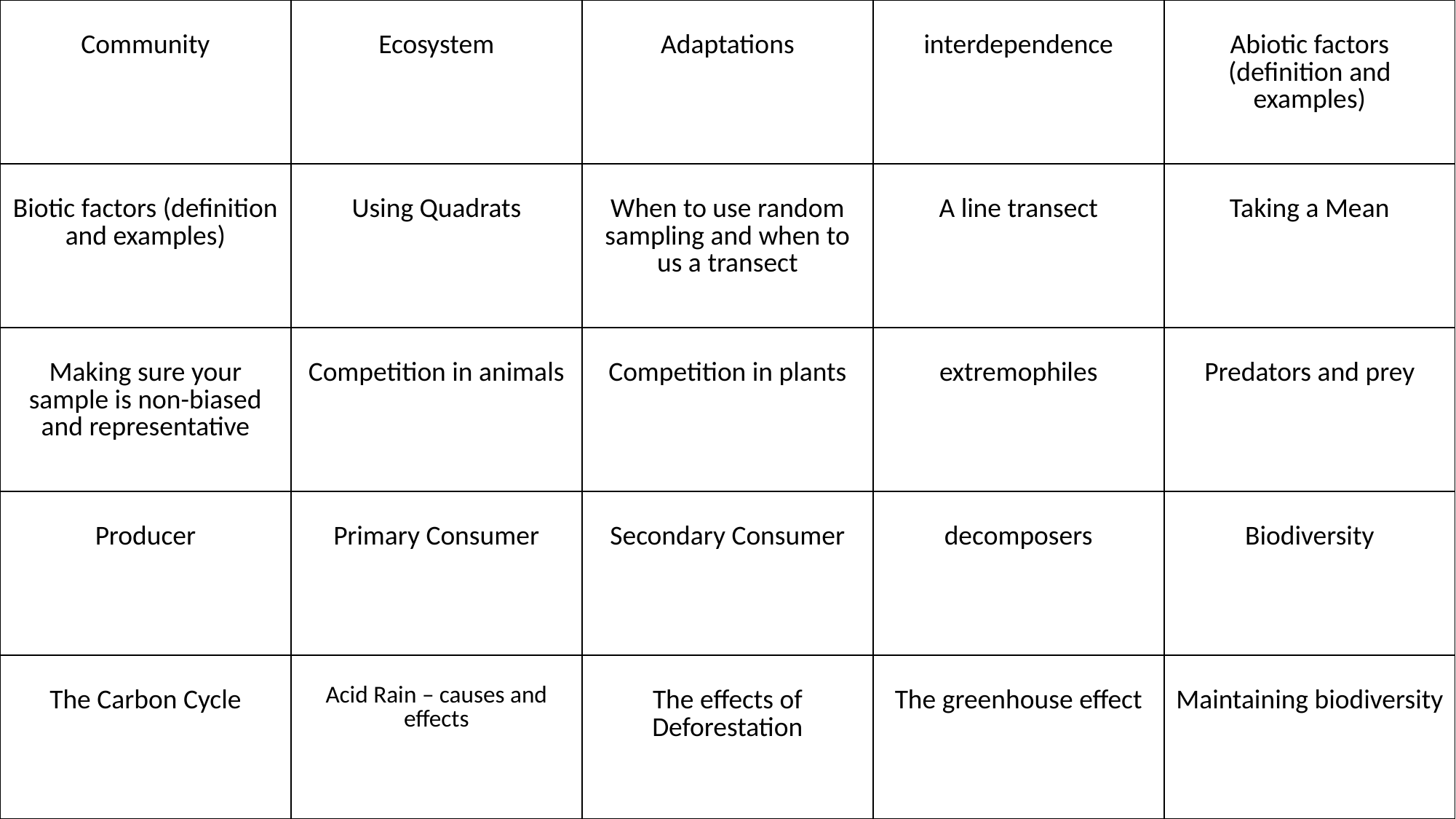

| Community | Ecosystem | Adaptations | interdependence | Abiotic factors (definition and examples) |
| --- | --- | --- | --- | --- |
| Biotic factors (definition and examples) | Using Quadrats | When to use random sampling and when to us a transect | A line transect | Taking a Mean |
| Making sure your sample is non-biased and representative | Competition in animals | Competition in plants | extremophiles | Predators and prey |
| Producer | Primary Consumer | Secondary Consumer | decomposers | Biodiversity |
| The Carbon Cycle | Acid Rain – causes and effects | The effects of Deforestation | The greenhouse effect | Maintaining biodiversity |